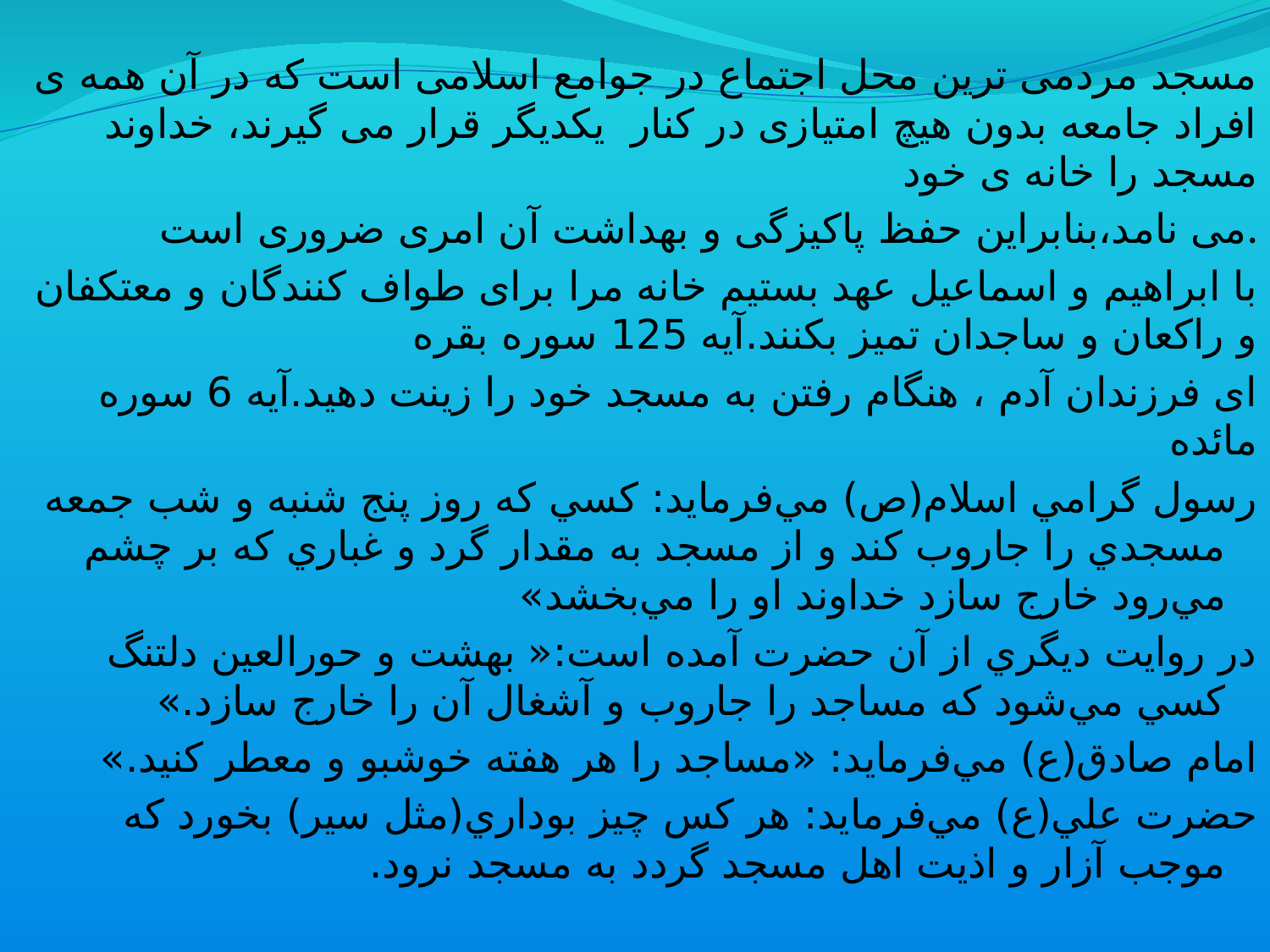

مسجد مردمی ترین محل اجتماع در جوامع اسلامی است که در آن همه ی افراد جامعه بدون هیچ امتیازی در کنار  یکدیگر قرار می گیرند، خداوند مسجد را خانه ی خود
 می نامد،بنابراین حفظ پاکیزگی و بهداشت آن امری ضروری است.
با ابراهیم و اسماعیل عهد بستیم خانه مرا برای طواف کنندگان و معتکفان و راکعان و ساجدان تمیز بکنند.آیه 125 سوره بقره
ای فرزندان آدم ، هنگام رفتن به مسجد خود را زینت دهید.آیه 6 سوره مائده
رسول گرامي اسلام(ص) مي‌فرمايد: کسي که روز پنج شنبه و شب جمعه مسجدي را جاروب کند و از مسجد به مقدار گرد و غباري که بر چشم مي‌رود خارج سازد خداوند او را مي‌بخشد»
در روايت ديگري از آن حضرت آمده است:« بهشت و حورالعين دلتنگ کسي مي‌شود که مساجد را جاروب و آشغال آن را خارج سازد.»
امام صادق(ع) مي‌فرمايد: «مساجد را هر هفته خوشبو و معطر کنيد.»
حضرت علي(ع) مي‌فرمايد: هر کس چيز بوداري(مثل سير) بخورد که موجب آزار و اذيت اهل مسجد گردد به مسجد نرود.